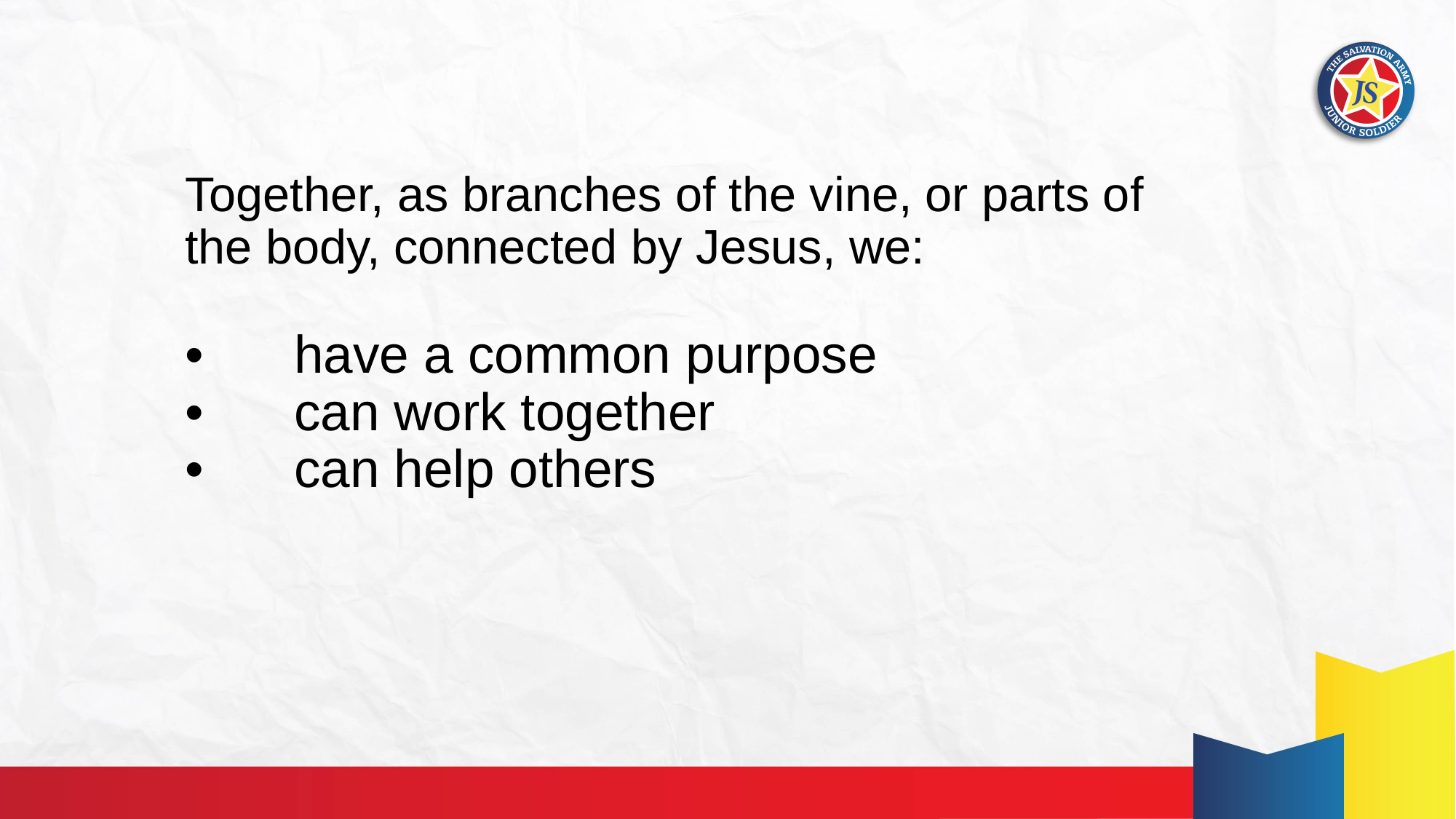

# Together, as branches of the vine, or parts of the body, connected by Jesus, we: •	have a common purpose •	can work together •	can help others